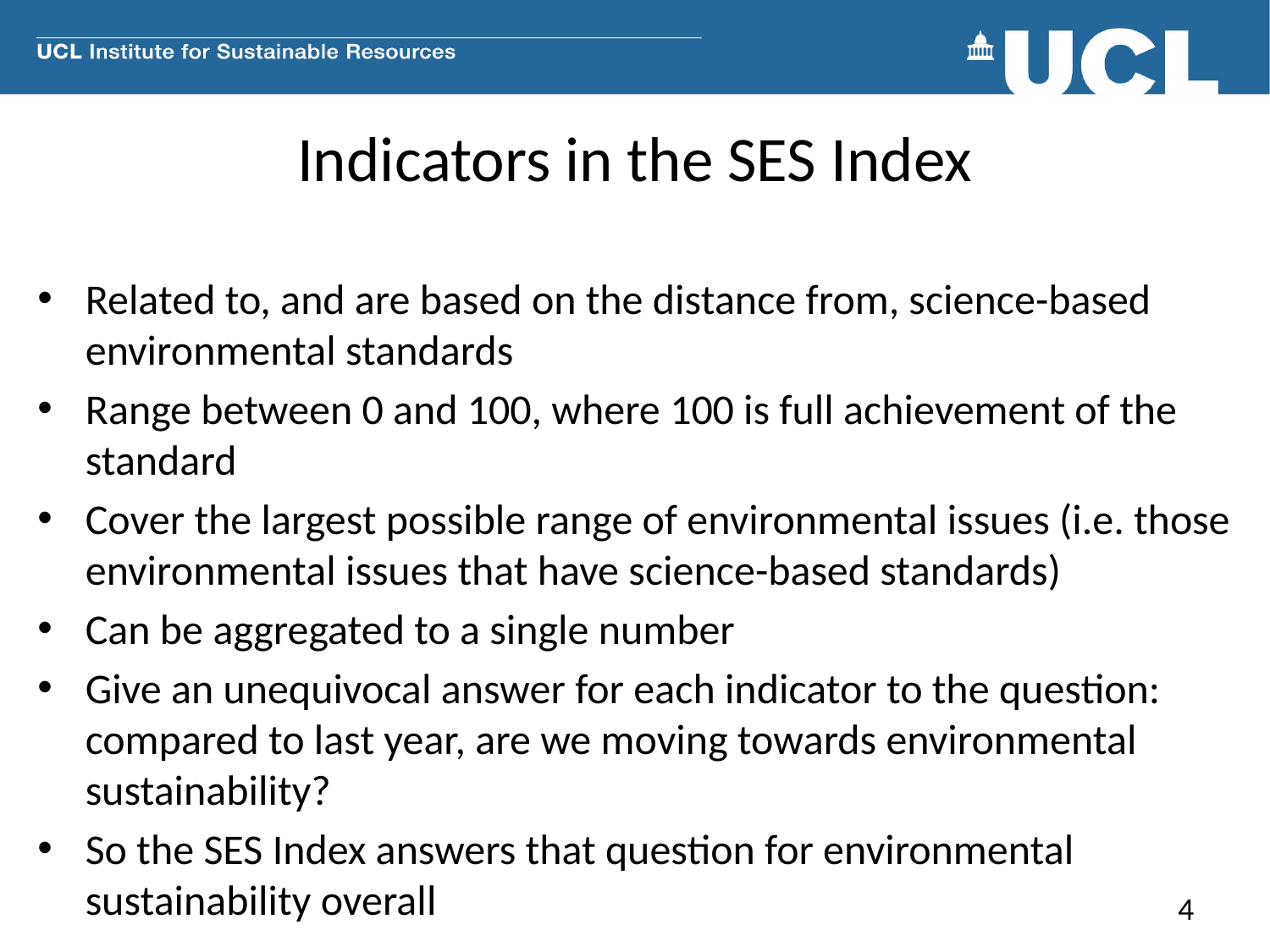

# Indicators in the SES Index

Related to, and are based on the distance from, science-based environmental standards
Range between 0 and 100, where 100 is full achievement of the standard
Cover the largest possible range of environmental issues (i.e. those environmental issues that have science-based standards)
Can be aggregated to a single number
Give an unequivocal answer for each indicator to the question: compared to last year, are we moving towards environmental sustainability?
So the SES Index answers that question for environmental sustainability overall
4